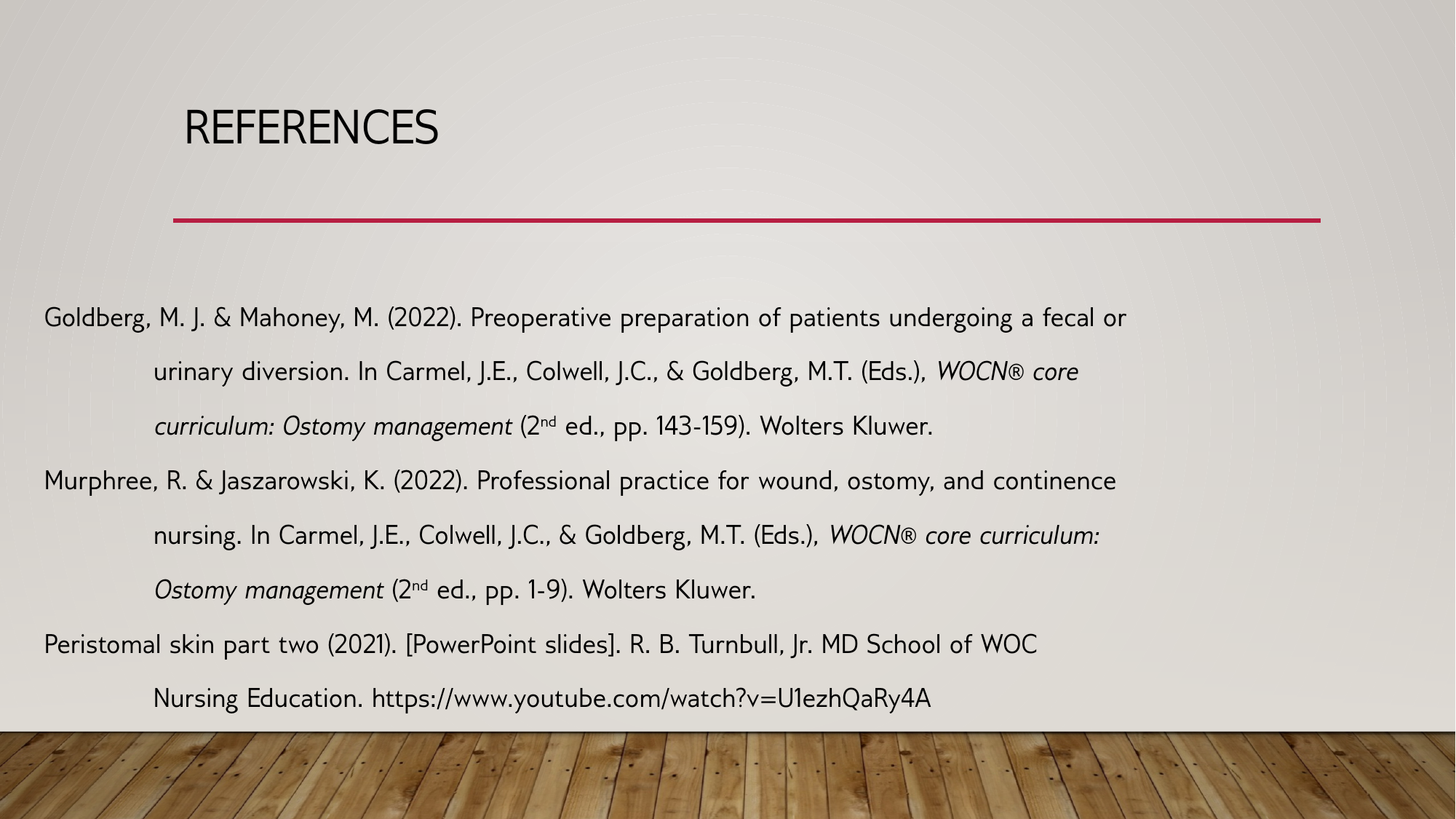

# References
Goldberg, M. J. & Mahoney, M. (2022). Preoperative preparation of patients undergoing a fecal or
	urinary diversion. In Carmel, J.E., Colwell, J.C., & Goldberg, M.T. (Eds.), WOCN® core
	curriculum: Ostomy management (2nd ed., pp. 143-159). Wolters Kluwer.
Murphree, R. & Jaszarowski, K. (2022). Professional practice for wound, ostomy, and continence
	nursing. In Carmel, J.E., Colwell, J.C., & Goldberg, M.T. (Eds.), WOCN® core curriculum:
	Ostomy management (2nd ed., pp. 1-9). Wolters Kluwer.
Peristomal skin part two (2021). [PowerPoint slides]. R. B. Turnbull, Jr. MD School of WOC
	Nursing Education. https://www.youtube.com/watch?v=U1ezhQaRy4A